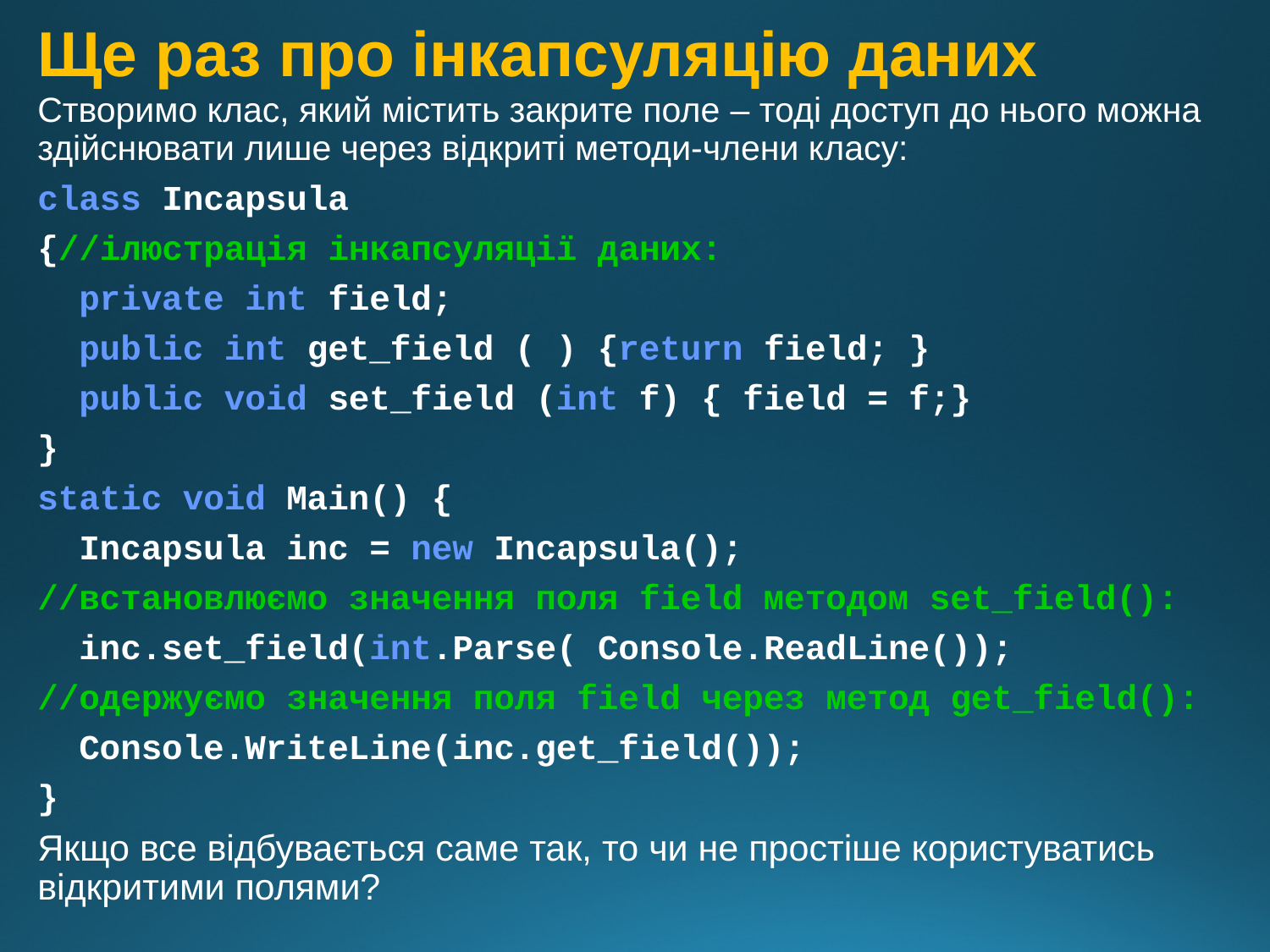

# Ще раз про інкапсуляцію даних
Створимо клас, який містить закрите поле – тоді доступ до нього можна здійснювати лише через відкриті методи-члени класу:
class Incapsula
{//ілюстрація інкапсуляції даних:
  private int field;
  public int get_field ( ) {return field; }
  public void set_field (int f) { field = f;}
}
static void Main() {
  Incapsula inc = new Incapsula();
//встановлюємо значення поля field методом set_field():
  inc.set_field(int.Parse( Console.ReadLine());
//одержуємо значення поля field через метод get_field():
  Console.WriteLine(inc.get_field());
}
Якщо все відбувається саме так, то чи не простіше користуватись відкритими полями?